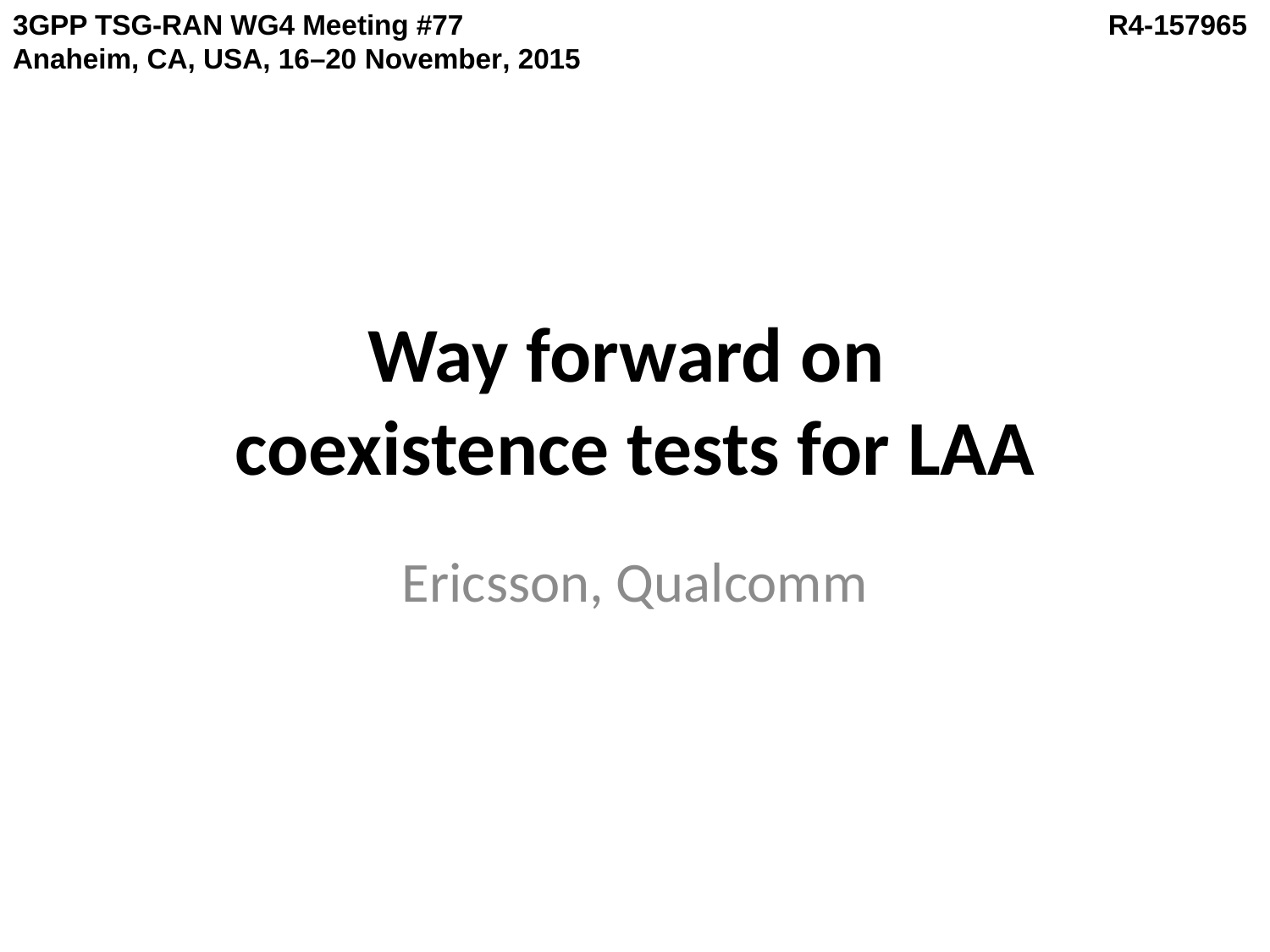

3GPP TSG-RAN WG4 Meeting #77	                                                                           R4-157965 Anaheim, CA, USA, 16–20 November, 2015
# Way forward on coexistence tests for LAA
Ericsson, Qualcomm